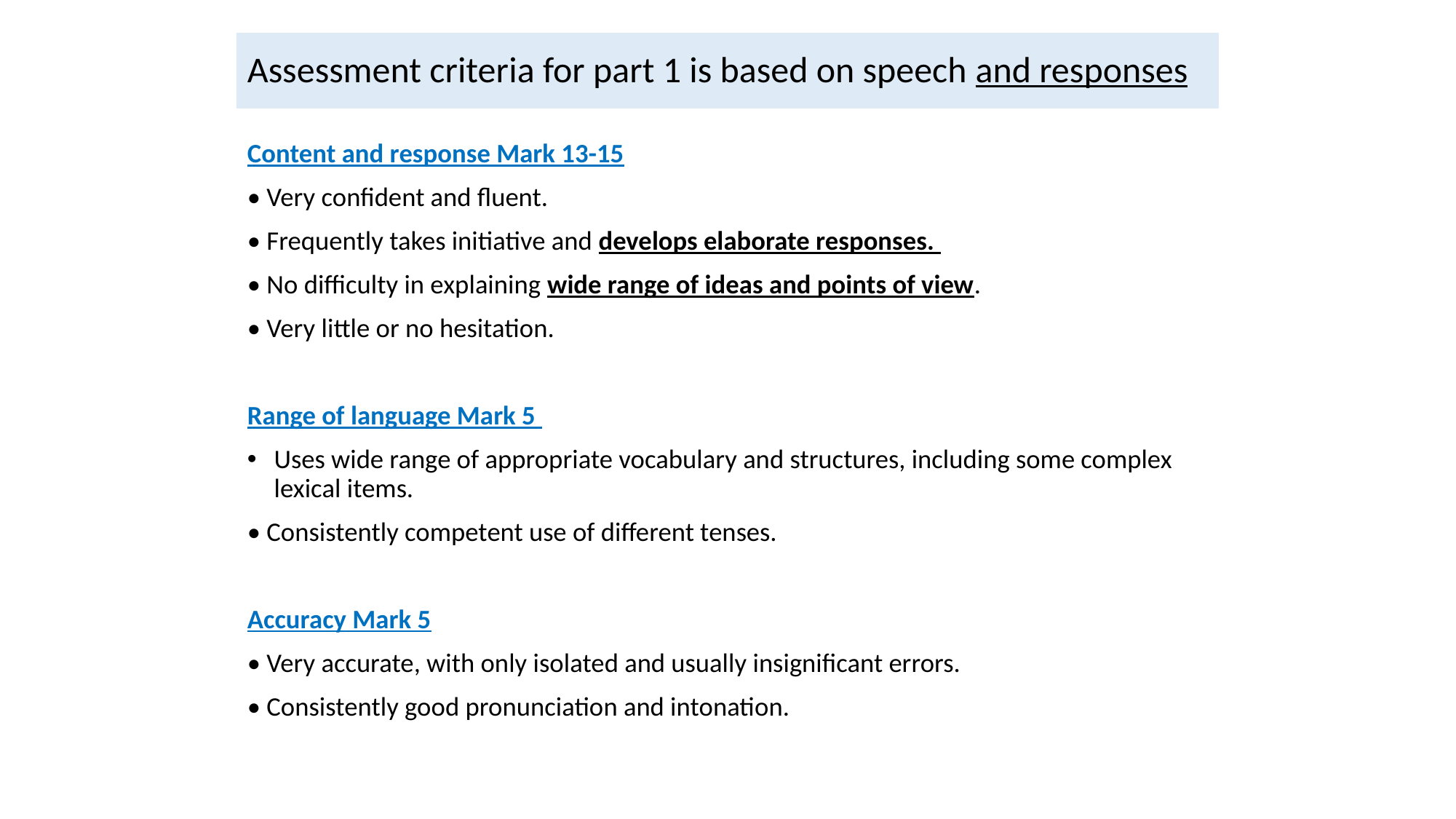

# Assessment criteria for part 1 is based on speech and responses
Content and response Mark 13-15
• Very confident and fluent.
• Frequently takes initiative and develops elaborate responses.
• No difficulty in explaining wide range of ideas and points of view.
• Very little or no hesitation.

Range of language Mark 5
Uses wide range of appropriate vocabulary and structures, including some complex lexical items.
• Consistently competent use of different tenses.

Accuracy Mark 5
• Very accurate, with only isolated and usually insignificant errors.
• Consistently good pronunciation and intonation.